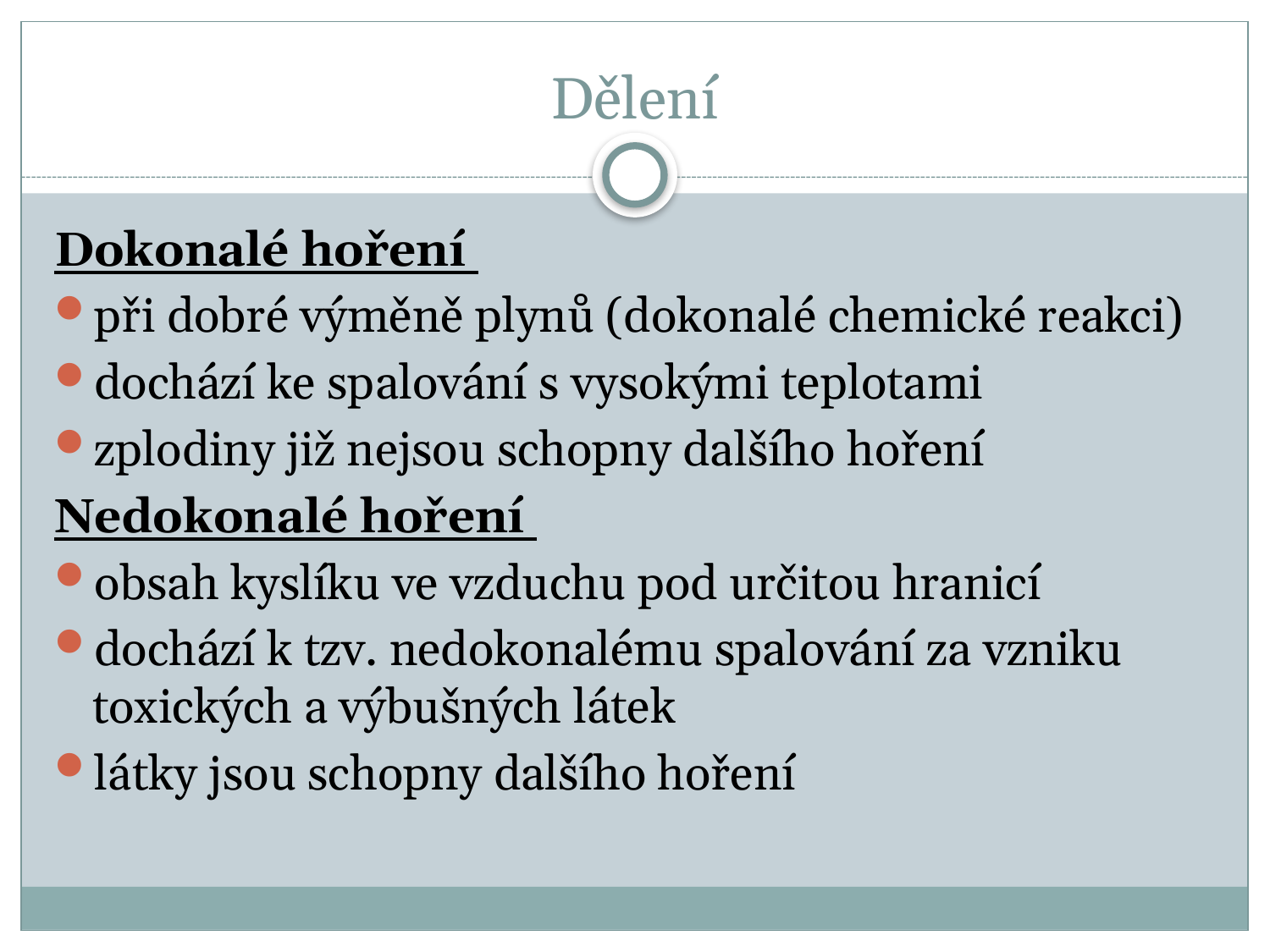

# Dělení
Dokonalé hoření
při dobré výměně plynů (dokonalé chemické reakci)
dochází ke spalování s vysokými teplotami
zplodiny již nejsou schopny dalšího hoření
Nedokonalé hoření
obsah kyslíku ve vzduchu pod určitou hranicí
dochází k tzv. nedokonalému spalování za vzniku toxických a výbušných látek
látky jsou schopny dalšího hoření